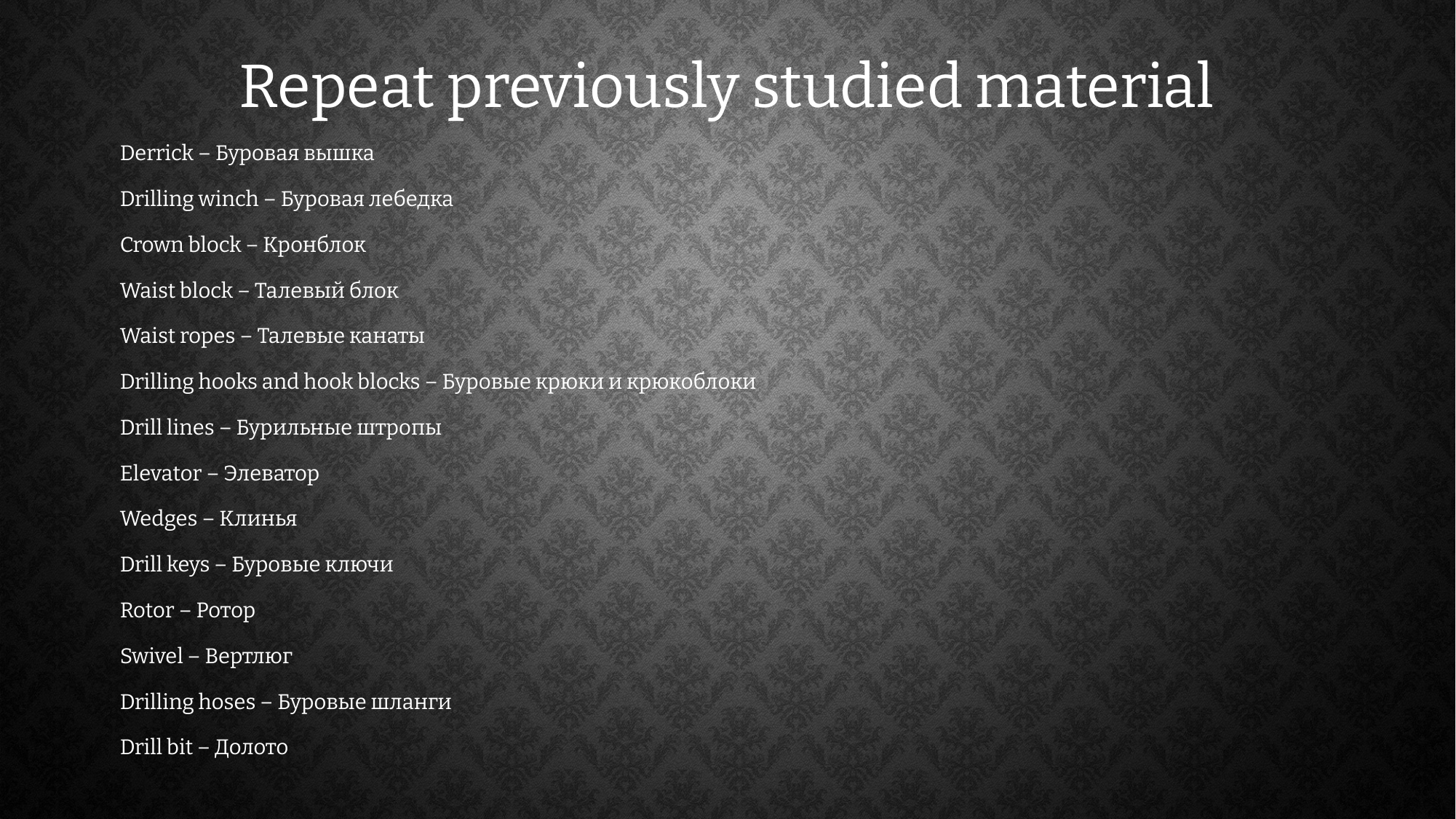

Repeat previously studied material
Derrick – Буровая вышка
Drilling winch – Буровая лебедка
Crown block – Кронблок
Waist block – Талевый блок
Waist ropes – Талевые канаты
Drilling hooks and hook blocks – Буровые крюки и крюкоблоки
Drill lines – Бурильные штропы
Elevator – Элеватор
Wedges – Клинья
Drill keys – Буровые ключи
Rotor – Ротор
Swivel – Вертлюг
Drilling hoses – Буровые шланги
Drill bit – Долото